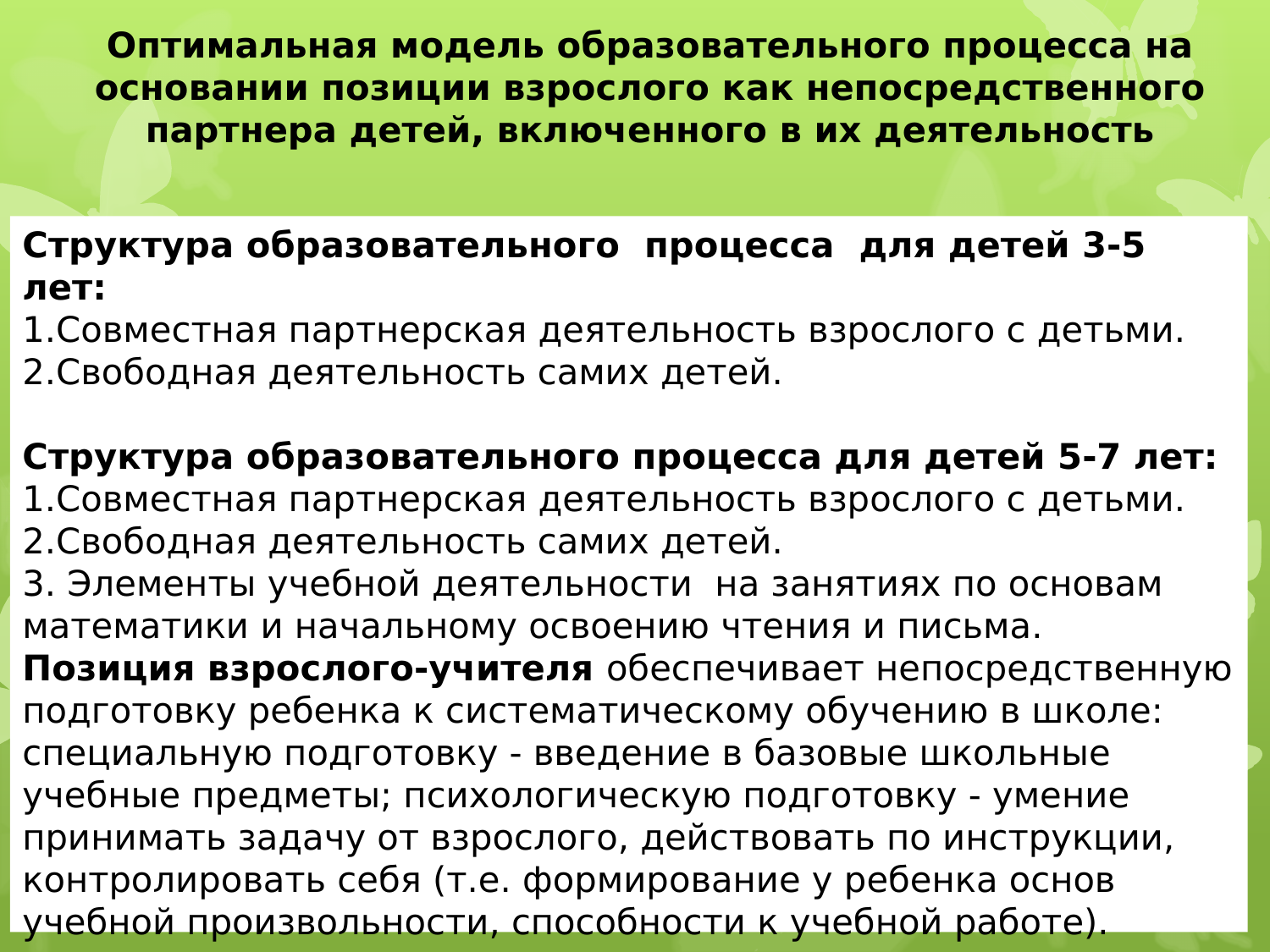

Оптимальная модель образовательного процесса на основании позиции взрослого как непосредственного партнера детей, включенного в их деятельность
Структура образовательного  процесса  для детей 3-5 лет:
1.Совместная партнерская деятельность взрослого с детьми.
2.Свободная деятельность самих детей.

Структура образовательного процесса для детей 5-7 лет:
1.Совместная партнерская деятельность взрослого с детьми.
2.Свободная деятельность самих детей.
3. Элементы учебной деятельности  на занятиях по основам математики и начальному освоению чтения и письма.
Позиция взрослого-учителя обеспечивает непосредственную подготовку ребенка к систематическому обучению в школе:  специальную подготовку - введение в базовые школьные учебные предметы; психологическую подготовку - умение  принимать задачу от взрослого, действовать по инструкции, контролировать себя (т.е. формирование у ребенка основ учебной произвольности, способности к учебной работе).